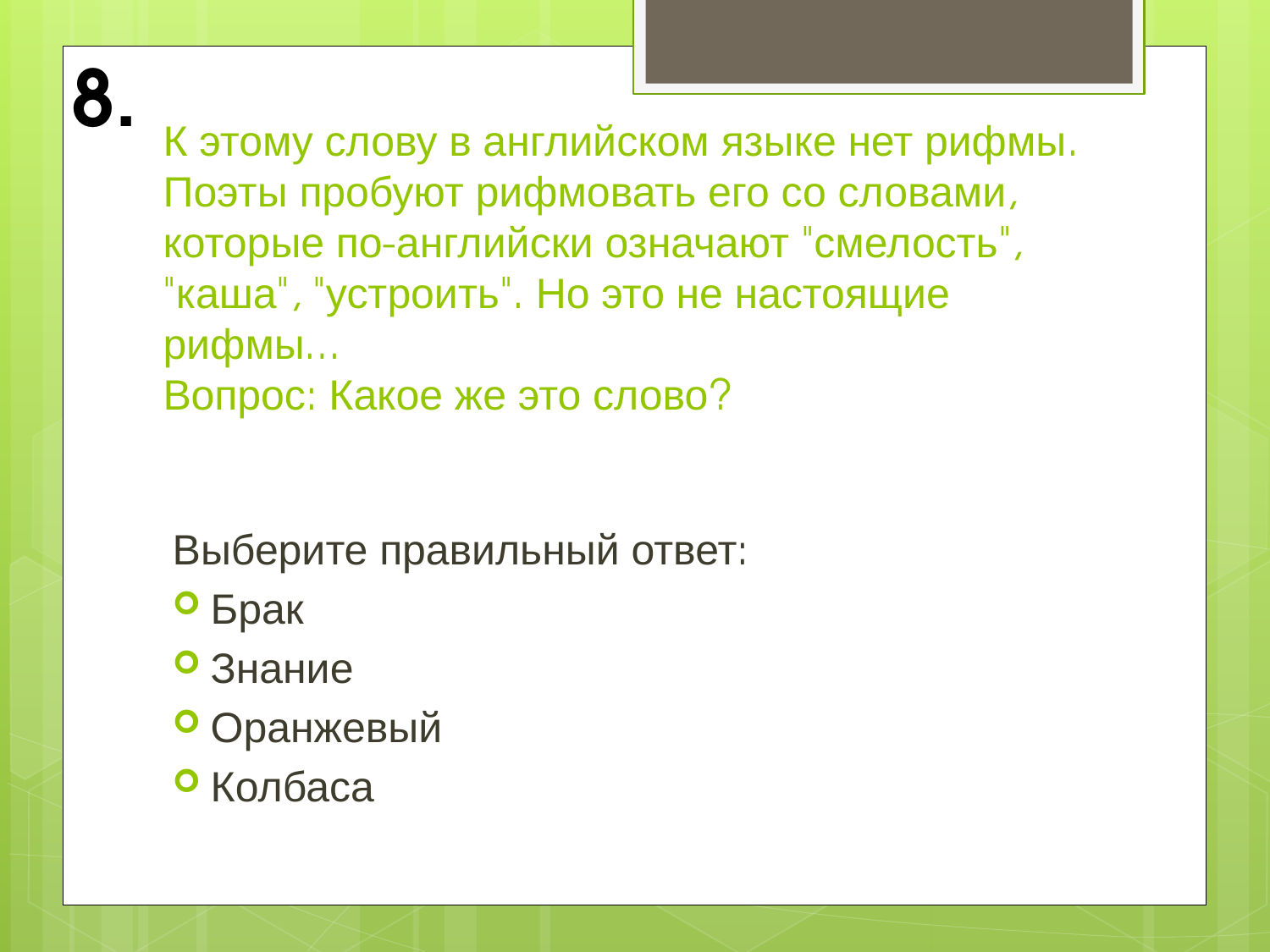

8.
# К этому слову в английском языке нет рифмы. Поэты пробуют рифмовать его со словами, которые по-английски означают "смелость", "каша", "устроить". Но это не настоящие рифмы… Вопрос: Какое же это слово?
Выберите правильный ответ:
Брак
Знание
Оранжевый
Колбаса